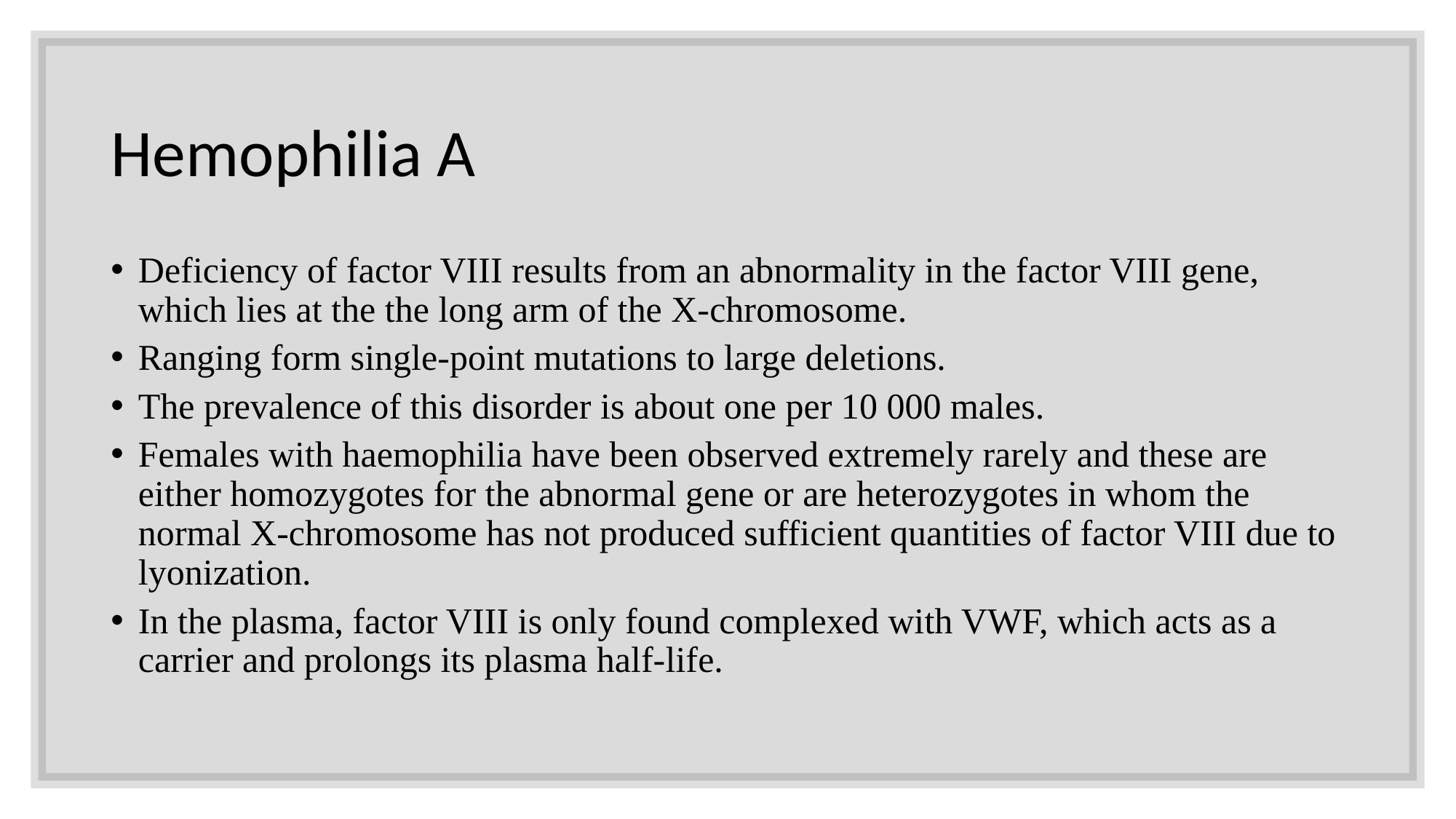

# Hemophilia A
Deficiency of factor VIII results from an abnormality in the factor VIII gene, which lies at the the long arm of the X-chromosome.
Ranging form single-point mutations to large deletions.
The prevalence of this disorder is about one per 10 000 males.
Females with haemophilia have been observed extremely rarely and these are either homozygotes for the abnormal gene or are heterozygotes in whom the normal X-chromosome has not produced sufficient quantities of factor VIII due to lyonization.
In the plasma, factor VIII is only found complexed with VWF, which acts as a carrier and prolongs its plasma half-life.